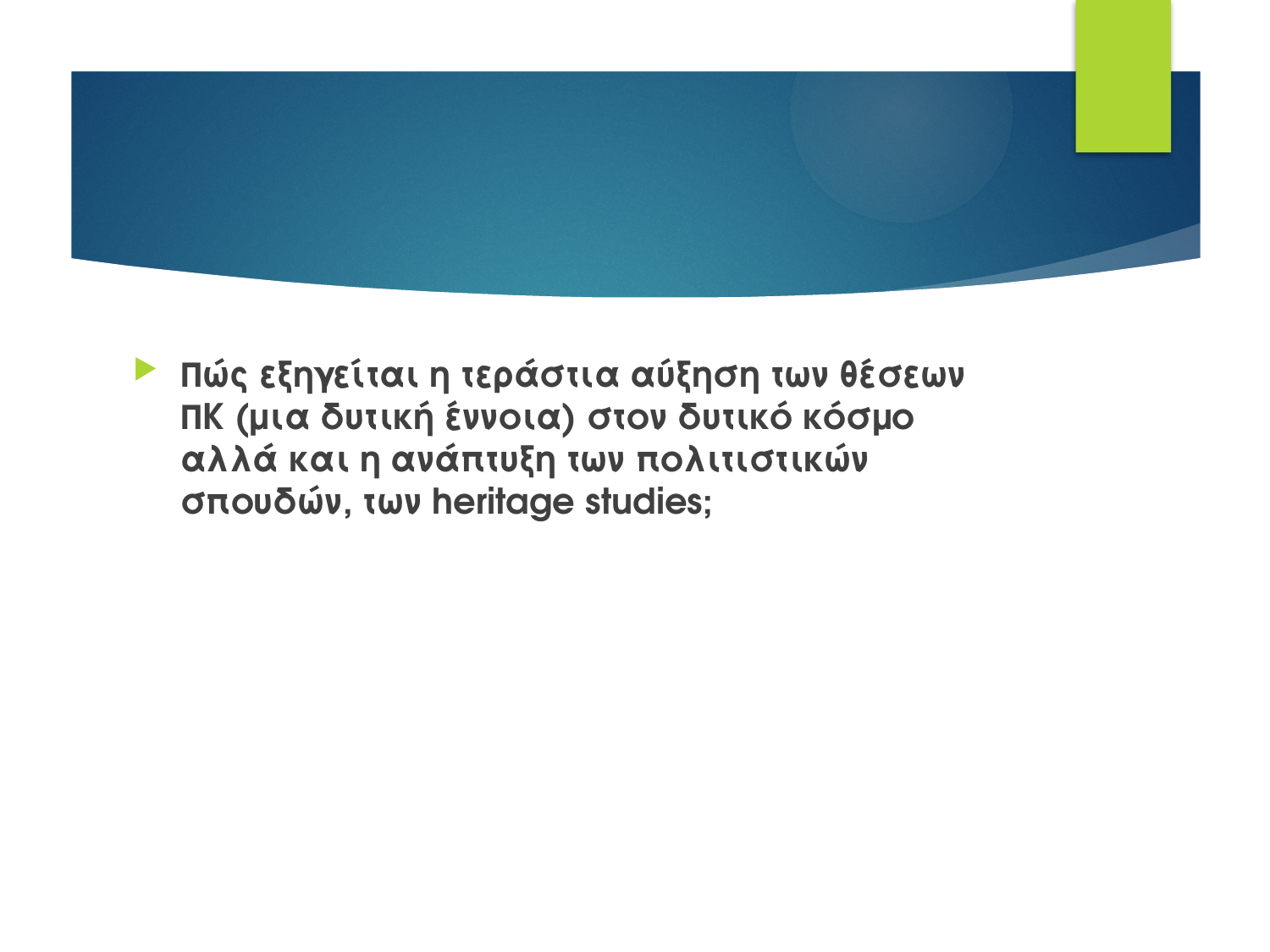

#
Πώς εξηγείται η τεράστια αύξηση των θέσεων ΠΚ (μια δυτική έννοια) στον δυτικό κόσμο αλλά και η ανάπτυξη των πολιτιστικών σπουδών, των heritage studies;